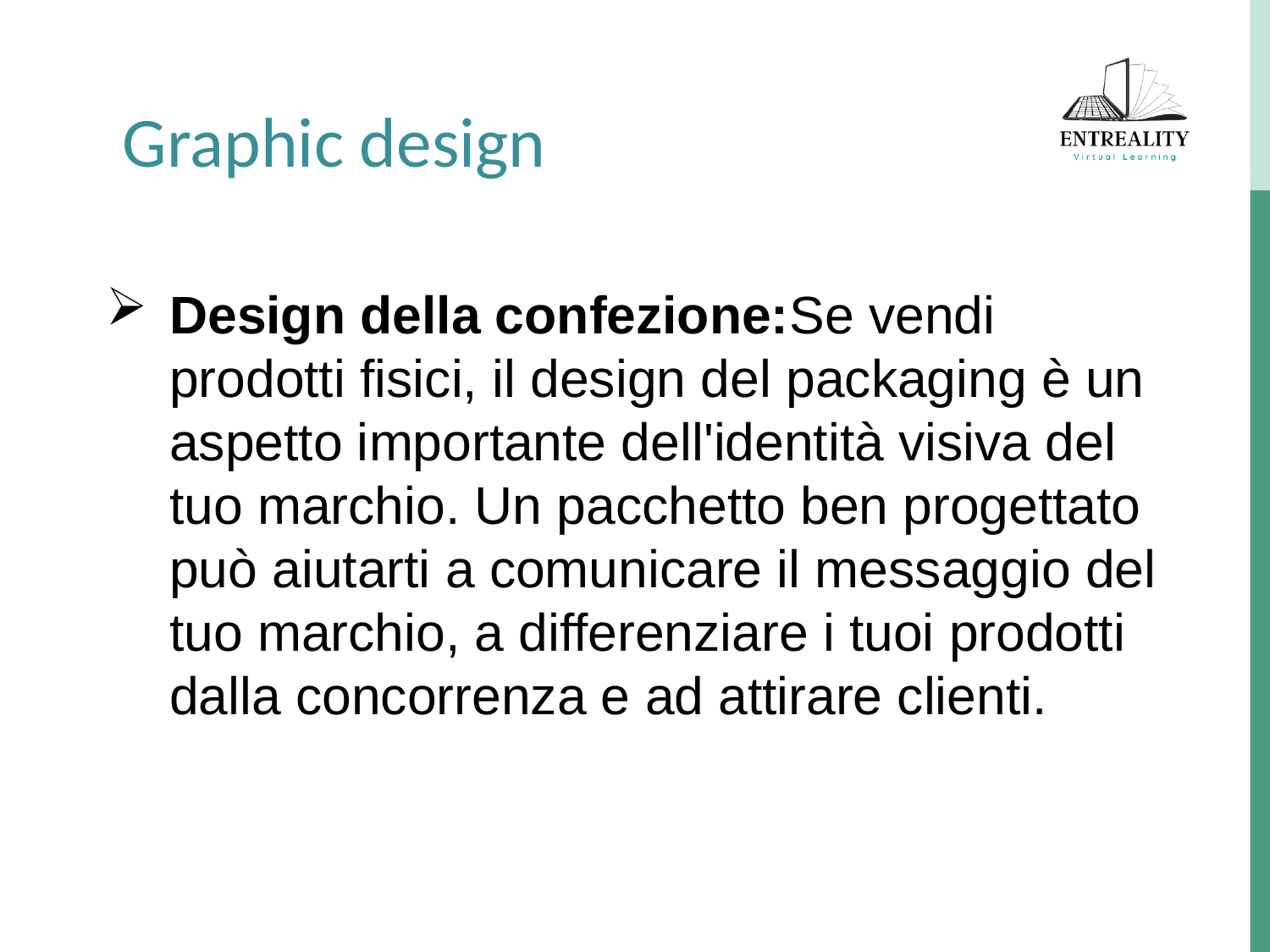

Graphic design
Design della confezione:Se vendi prodotti fisici, il design del packaging è un aspetto importante dell'identità visiva del tuo marchio. Un pacchetto ben progettato può aiutarti a comunicare il messaggio del tuo marchio, a differenziare i tuoi prodotti dalla concorrenza e ad attirare clienti.